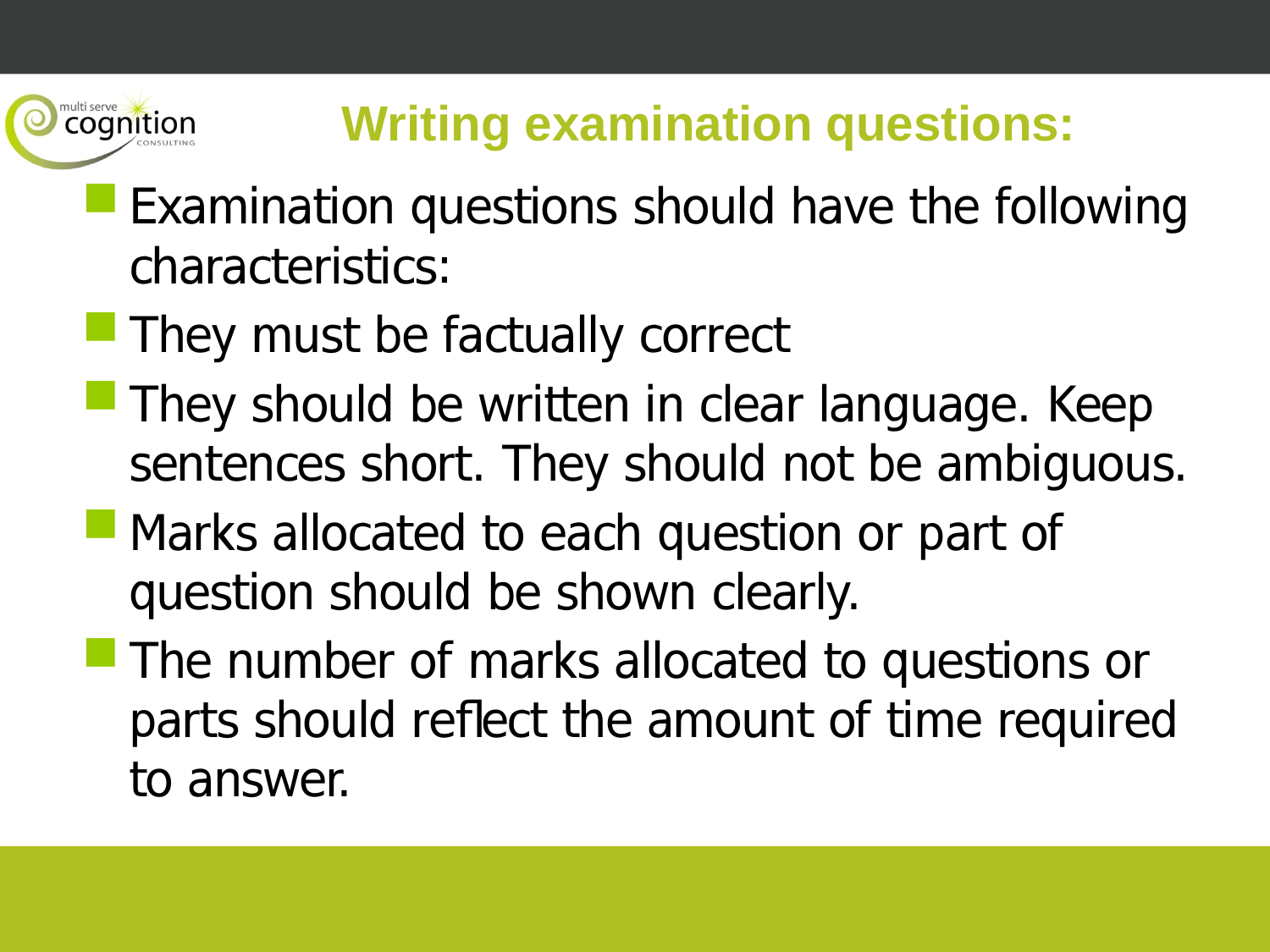

# Writing examination questions:
Examination questions should have the following characteristics:
They must be factually correct
They should be written in clear language. Keep sentences short. They should not be ambiguous.
Marks allocated to each question or part of question should be shown clearly.
The number of marks allocated to questions or parts should reflect the amount of time required to answer.